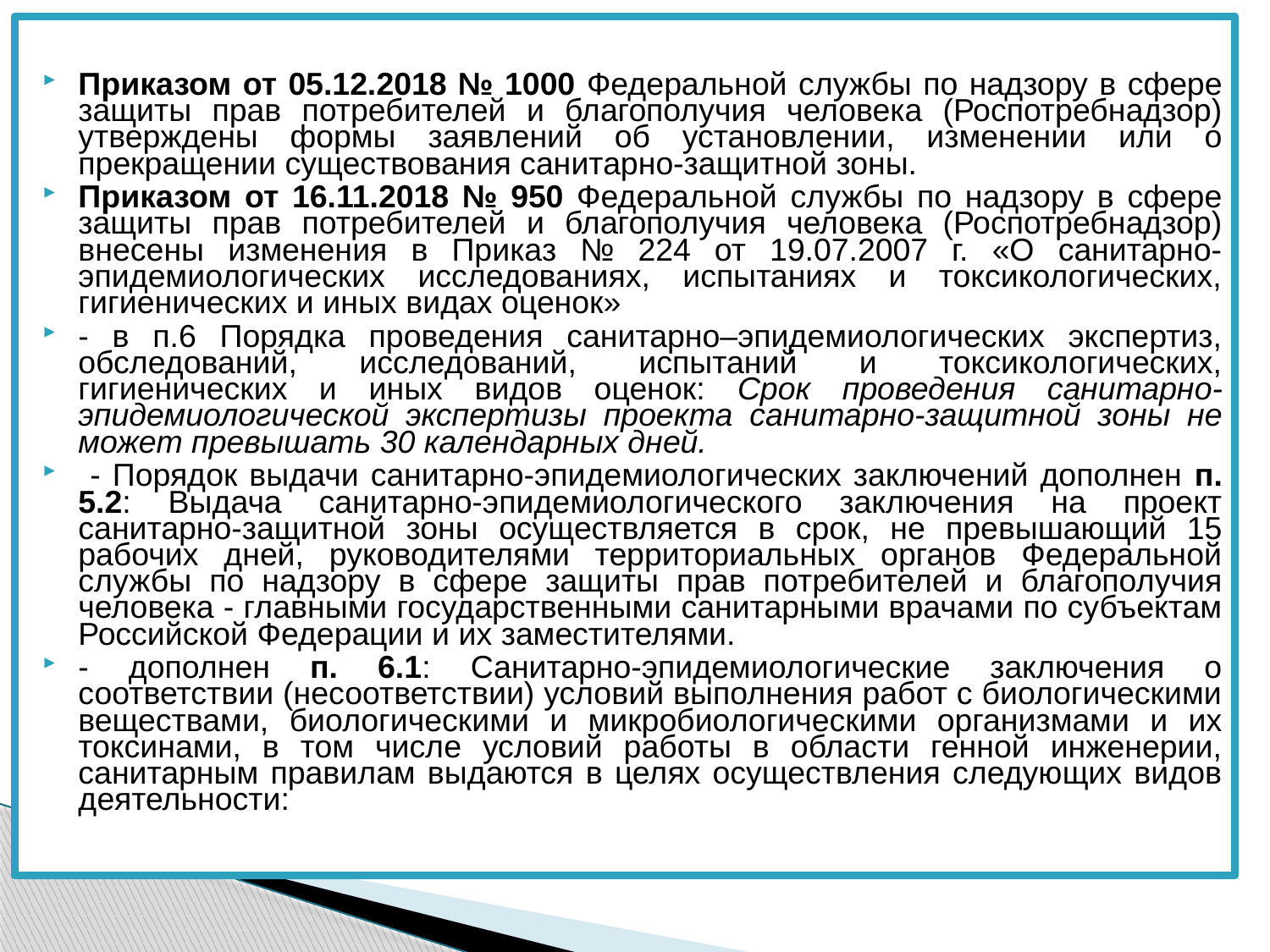

Приказом от 05.12.2018 № 1000 Федеральной службы по надзору в сфере защиты прав потребителей и благополучия человека (Роспотребнадзор) утверждены формы заявлений об установлении, изменении или о прекращении существования санитарно-защитной зоны.
Приказом от 16.11.2018 № 950 Федеральной службы по надзору в сфере защиты прав потребителей и благополучия человека (Роспотребнадзор) внесены изменения в Приказ № 224 от 19.07.2007 г. «О санитарно-эпидемиологических исследованиях, испытаниях и токсикологических, гигиенических и иных видах оценок»
- в п.6 Порядка проведения санитарно–эпидемиологических экспертиз, обследований, исследований, испытаний и токсикологических, гигиенических и иных видов оценок: Срок проведения санитарно-эпидемиологической экспертизы проекта санитарно-защитной зоны не может превышать 30 календарных дней.
 - Порядок выдачи санитарно-эпидемиологических заключений дополнен п. 5.2: Выдача санитарно-эпидемиологического заключения на проект санитарно-защитной зоны осуществляется в срок, не превышающий 15 рабочих дней, руководителями территориальных органов Федеральной службы по надзору в сфере защиты прав потребителей и благополучия человека - главными государственными санитарными врачами по субъектам Российской Федерации и их заместителями.
- дополнен п. 6.1: Санитарно-эпидемиологические заключения о соответствии (несоответствии) условий выполнения работ с биологическими веществами, биологическими и микробиологическими организмами и их токсинами, в том числе условий работы в области генной инженерии, санитарным правилам выдаются в целях осуществления следующих видов деятельности:
#